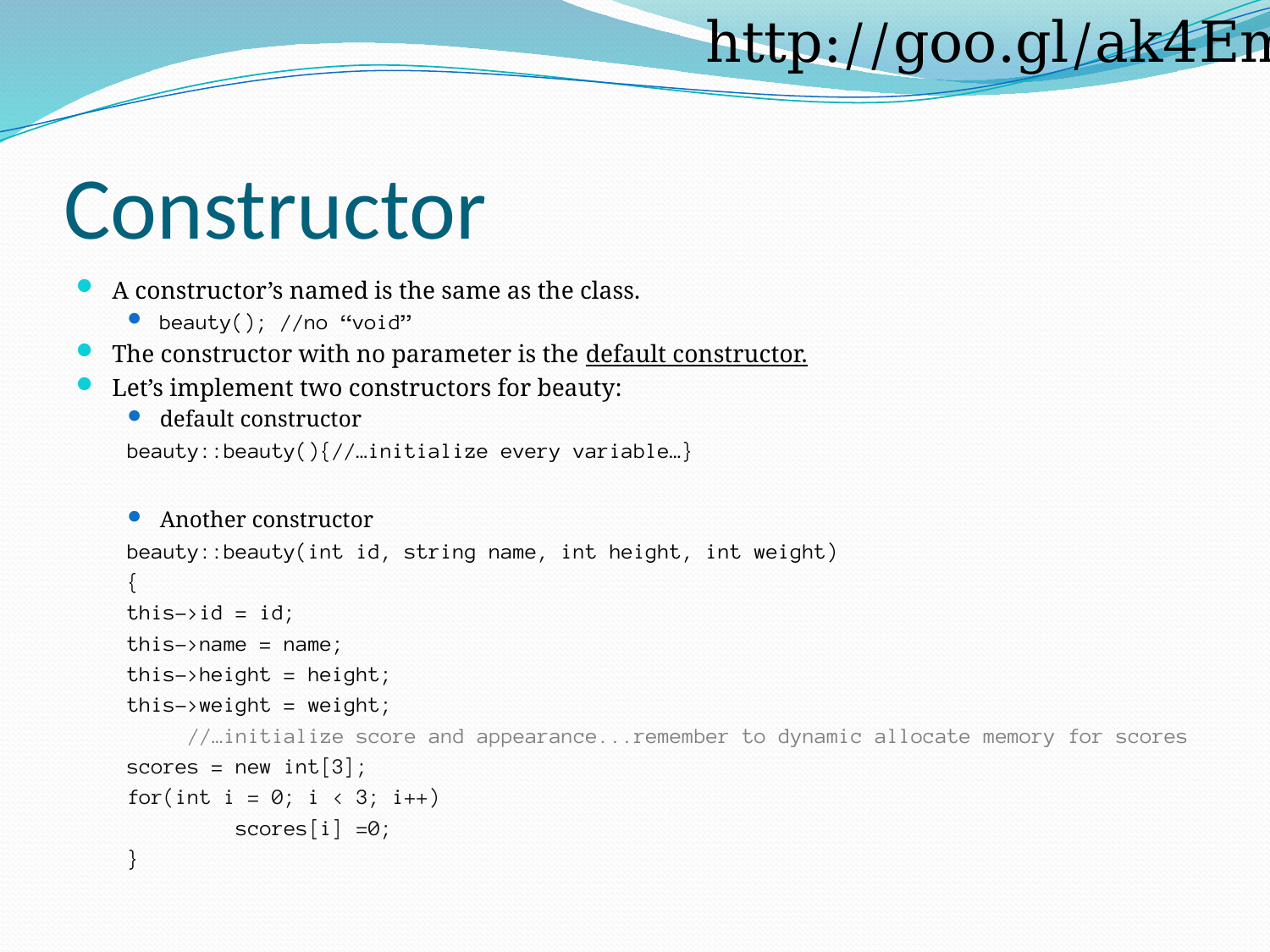

http://goo.gl/ak4Em
# Constructor
A constructor’s named is the same as the class.
beauty(); //no “void”
The constructor with no parameter is the default constructor.
Let’s implement two constructors for beauty:
default constructor
beauty::beauty(){//…initialize every variable…}

Another constructor
beauty::beauty(int id, string name, int height, int weight)
{
	this->id = id;
	this->name = name;
	this->height = height;
	this->weight = weight;
     //…initialize score and appearance...remember to dynamic allocate memory for scores
	scores = new int[3];
	for(int i = 0; i < 3; i++)
         scores[i] =0;
}